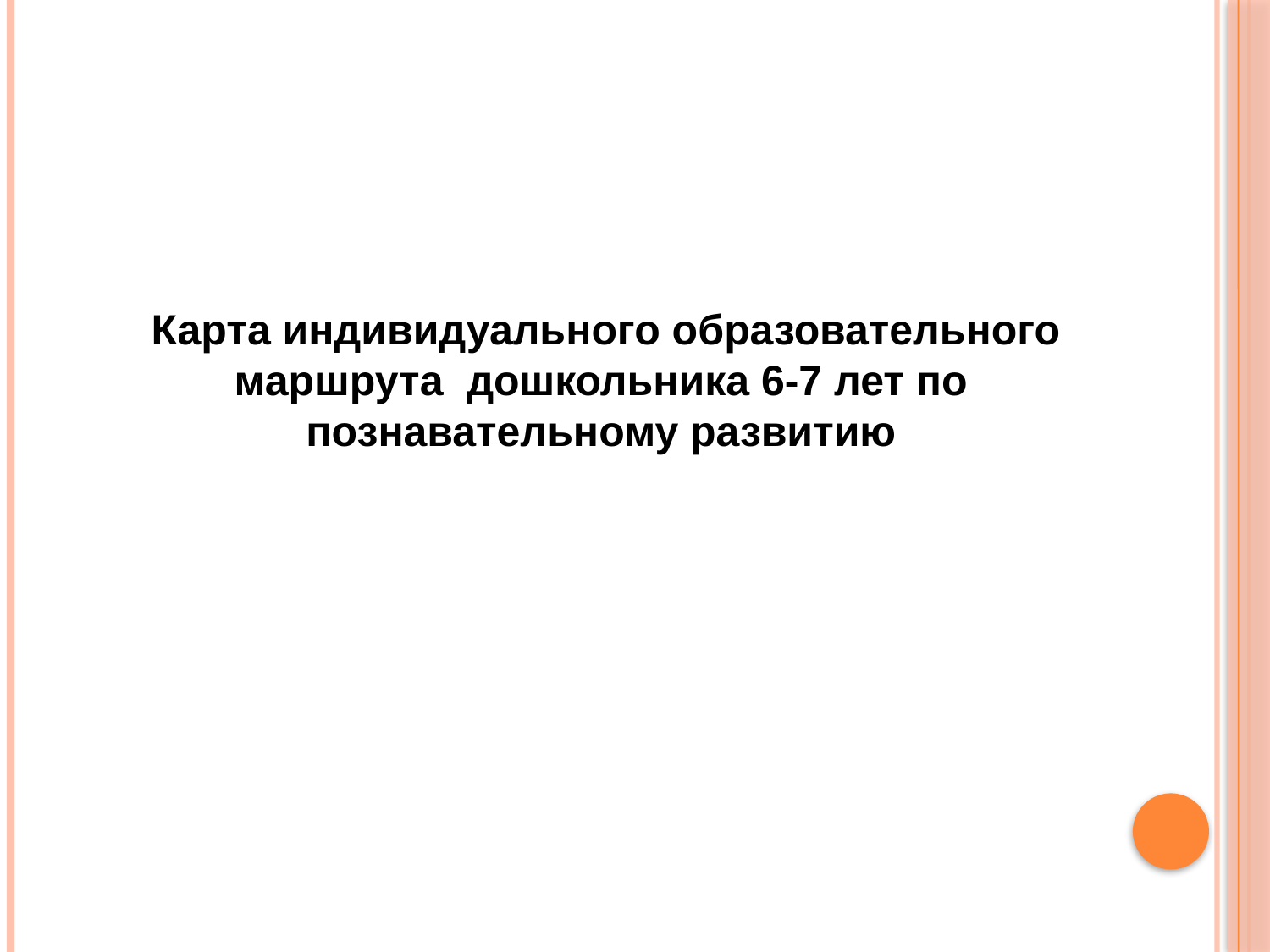

Карта индивидуального образовательного маршрута  дошкольника 6-7 лет по познавательному развитию